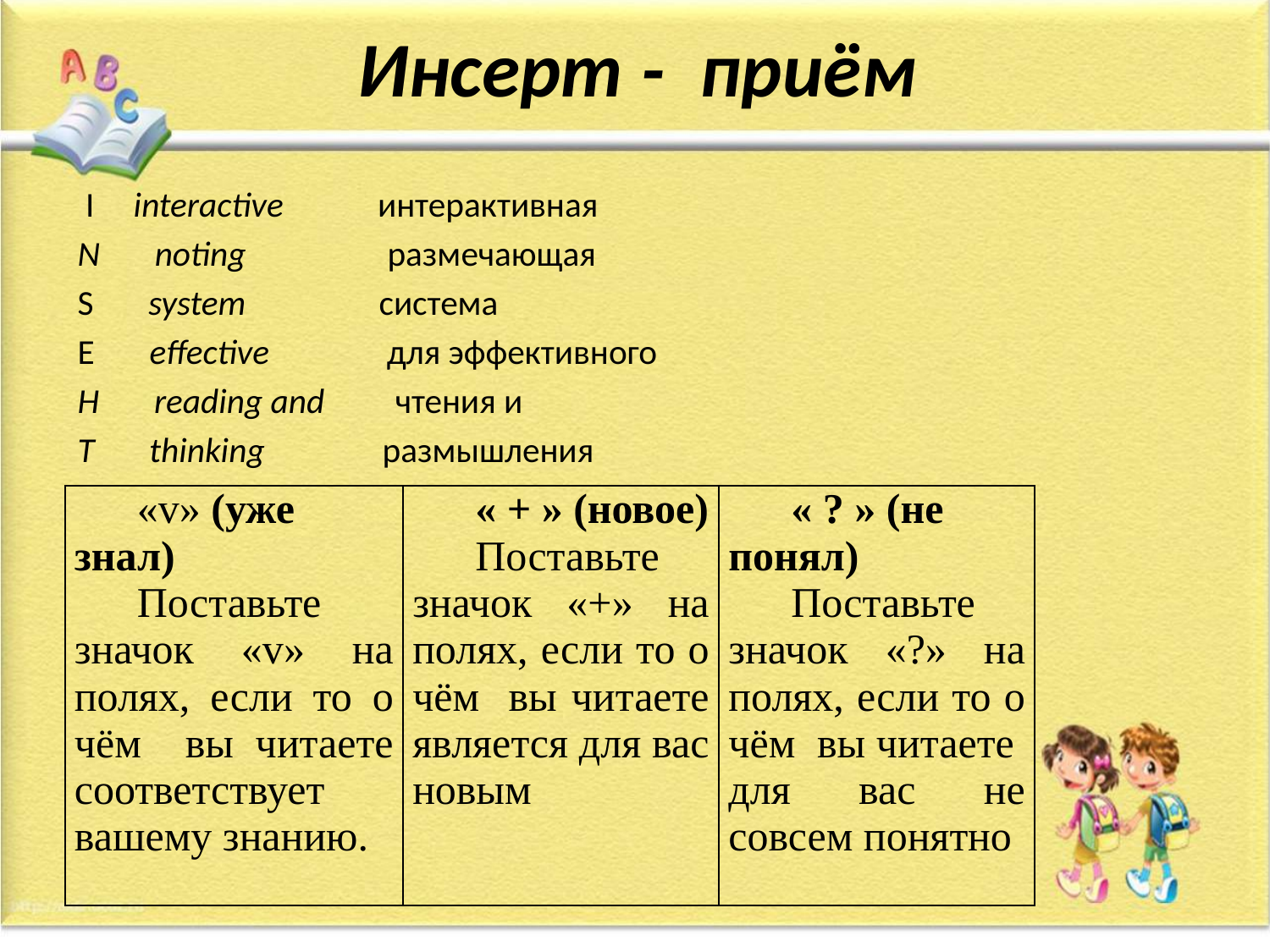

# Инсерт -  приём
 I     interactive            интерактивная
N       noting                  размечающая
S       system                 система
E       effective               для эффективного
Н       reading and         чтения и
Т       thinking               размышления

| «v» (уже знал) Поставьте значок «v» на полях, если то о чём вы читаете соответствует вашему знанию. | « + » (новое) Поставьте значок «+» на полях, если то о чём вы читаете является для вас новым | « ? » (не понял) Поставьте значок «?» на полях, если то о чём вы читаете для вас не совсем понятно |
| --- | --- | --- |